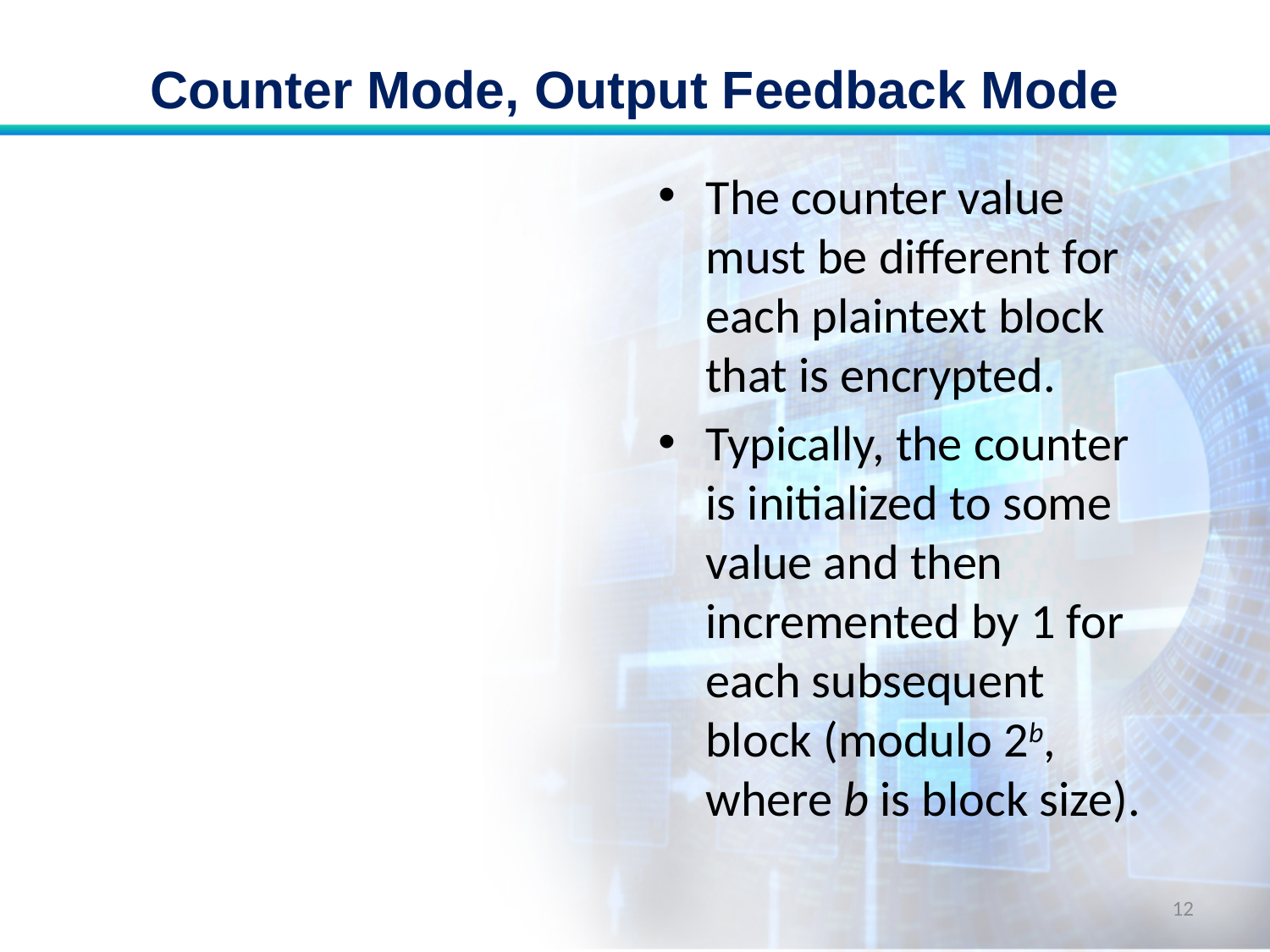

# Counter Mode, Output Feedback Mode
The counter value must be different for each plaintext block that is encrypted.
Typically, the counter is initialized to some value and then incremented by 1 for each subsequent block (modulo 2b, where b is block size).
12